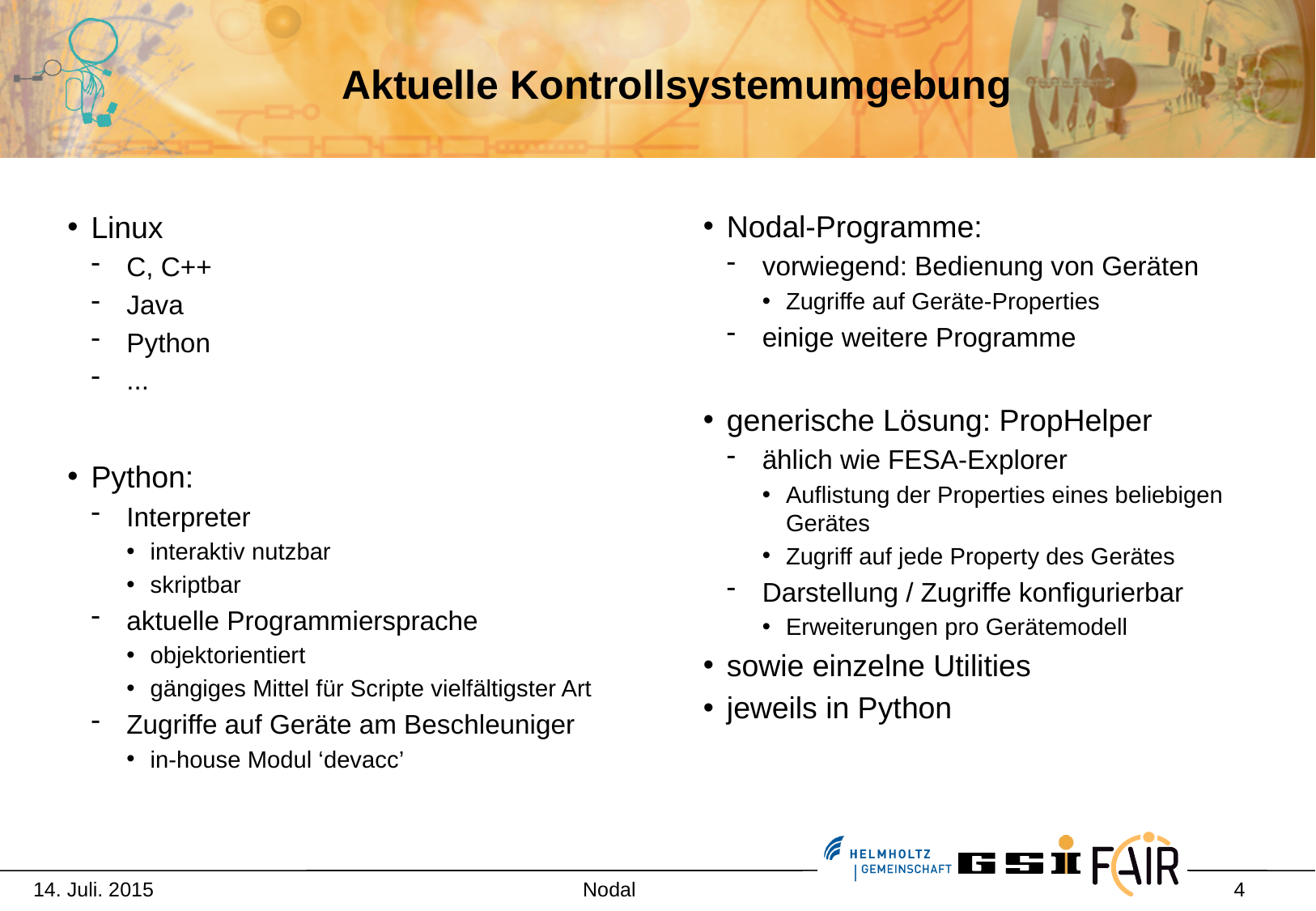

# Aktuelle Kontrollsystemumgebung
Nodal-Programme:
vorwiegend: Bedienung von Geräten
Zugriffe auf Geräte-Properties
einige weitere Programme

generische Lösung: PropHelper
ählich wie FESA-Explorer
Auflistung der Properties eines beliebigen Gerätes
Zugriff auf jede Property des Gerätes
Darstellung / Zugriffe konfigurierbar
Erweiterungen pro Gerätemodell
sowie einzelne Utilities
jeweils in Python
Linux
C, C++
Java
Python
...

Python:
Interpreter
interaktiv nutzbar
skriptbar
aktuelle Programmiersprache
objektorientiert
gängiges Mittel für Scripte vielfältigster Art
Zugriffe auf Geräte am Beschleuniger
in-house Modul ‘devacc’